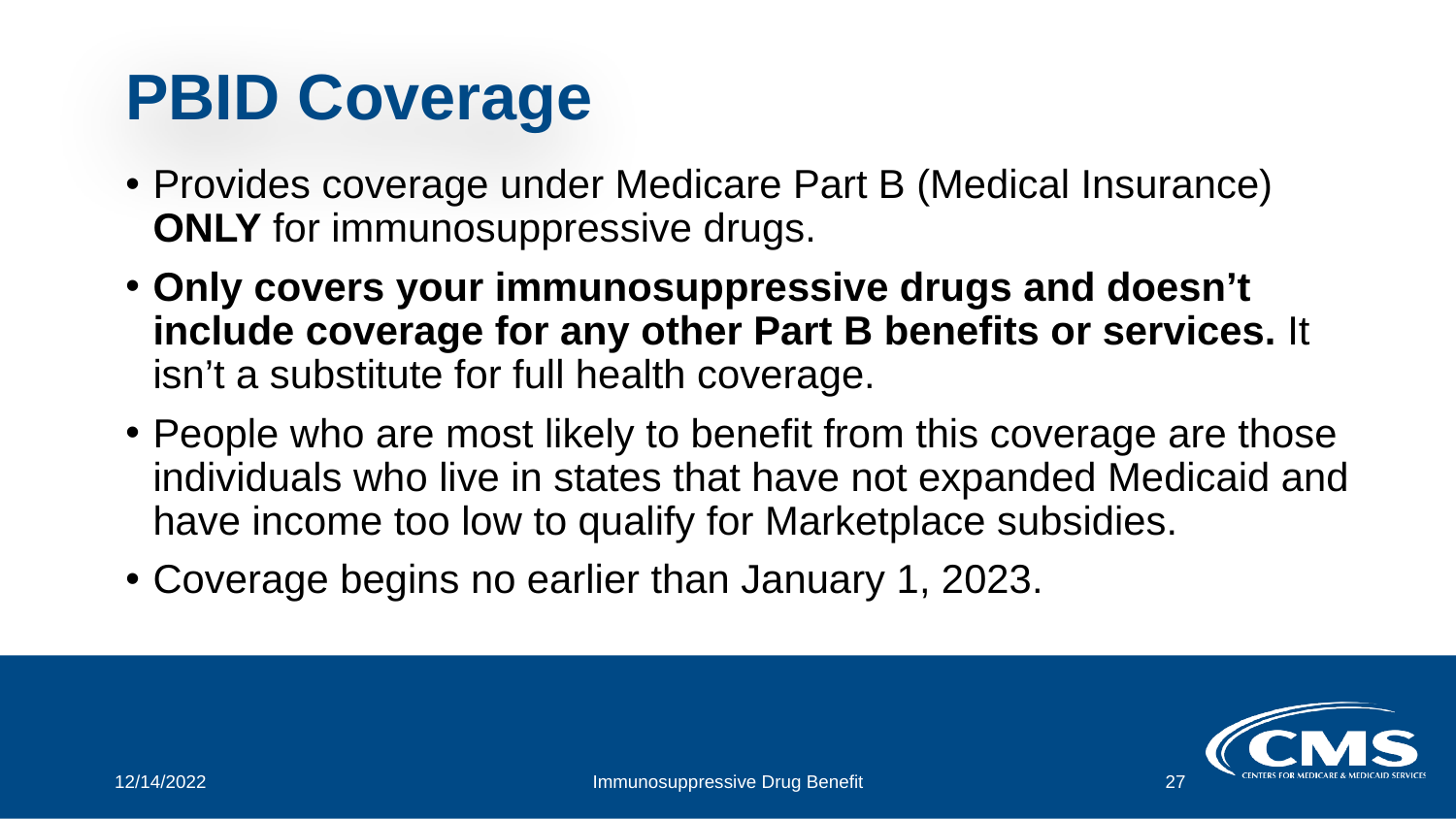

# PBID Coverage
Provides coverage under Medicare Part B (Medical Insurance) ONLY for immunosuppressive drugs.
Only covers your immunosuppressive drugs and doesn’t include coverage for any other Part B benefits or services. It isn’t a substitute for full health coverage.
People who are most likely to benefit from this coverage are those individuals who live in states that have not expanded Medicaid and have income too low to qualify for Marketplace subsidies.
Coverage begins no earlier than January 1, 2023.
12/14/2022
Immunosuppressive Drug Benefit
27